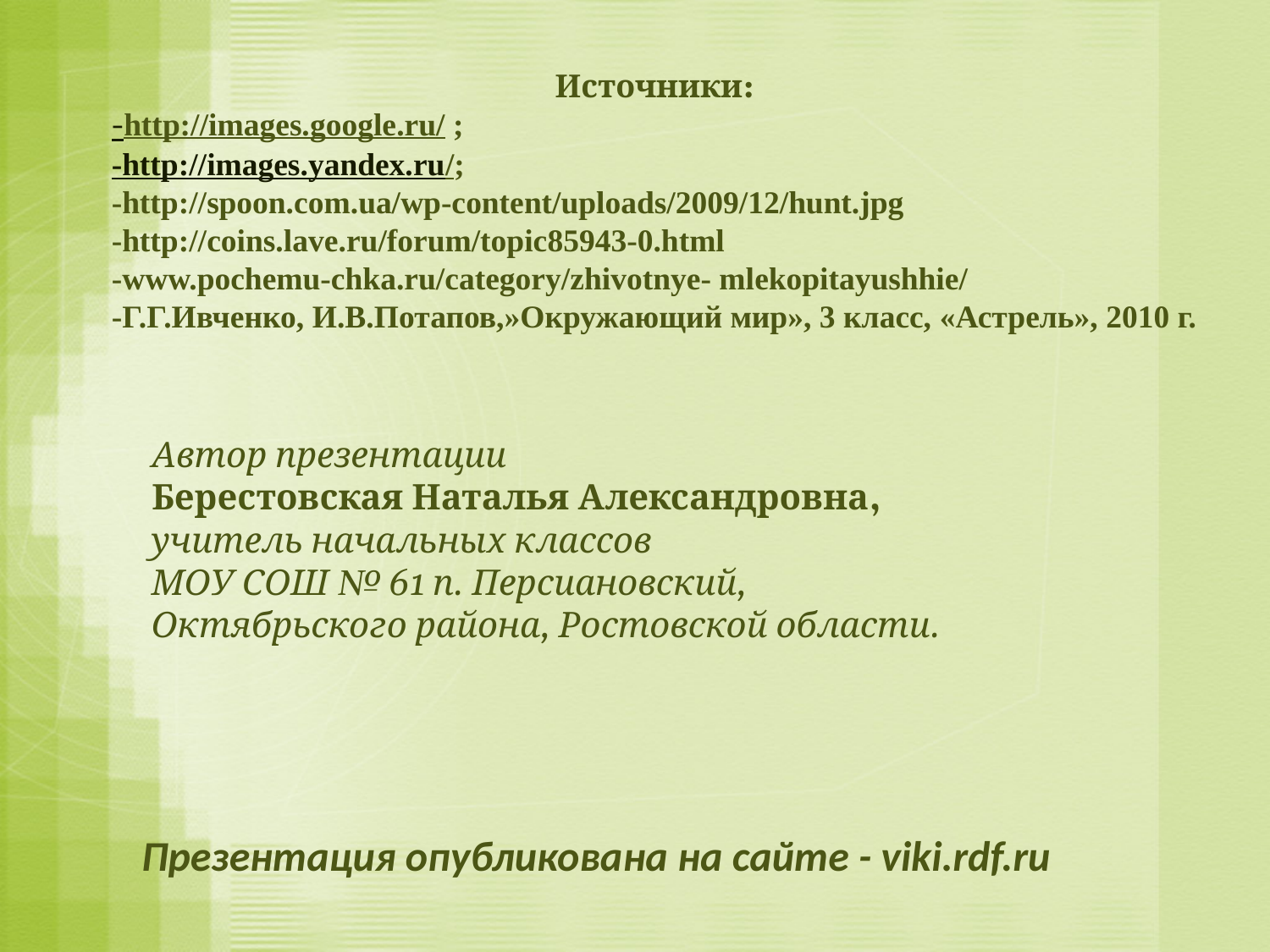

Источники:
-http://images.google.ru/ ;
-http://images.yandex.ru/;
-http://spoon.com.ua/wp-content/uploads/2009/12/hunt.jpg
-http://coins.lave.ru/forum/topic85943-0.html
-www.pochemu-chka.ru/category/zhivotnye- mlekopitayushhie/
-Г.Г.Ивченко, И.В.Потапов,»Окружающий мир», 3 класс, «Астрель», 2010 г.

Автор презентации
Берестовская Наталья Александровна,
учитель начальных классов
МОУ СОШ № 61 п. Персиановский,
Октябрьского района, Ростовской области.
Презентация опубликована на сайте - viki.rdf.ru